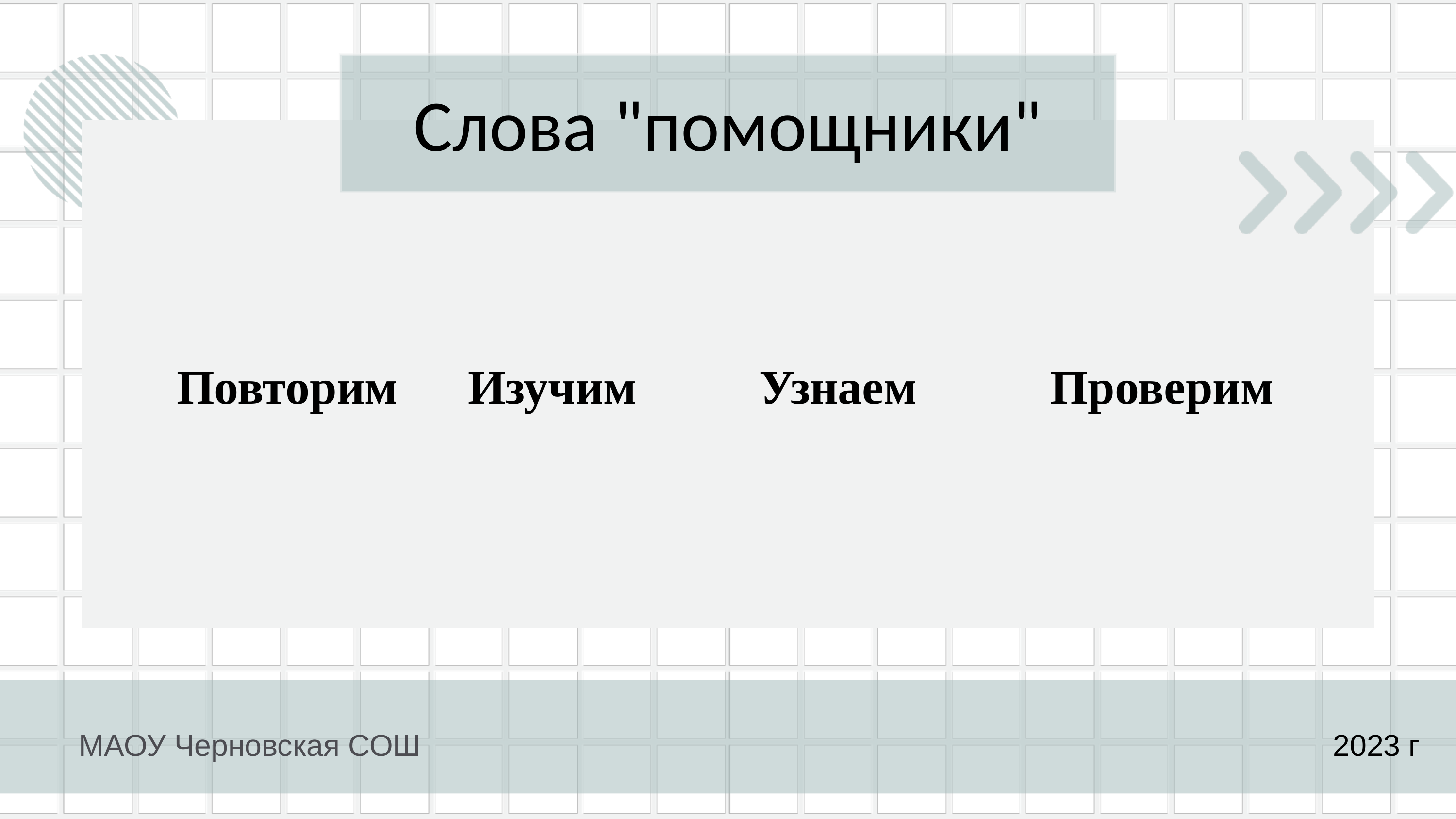

Слова "помощники"

Повторим	Изучим		Узнаем		Проверим

МАОУ Черновская СОШ
2023 г